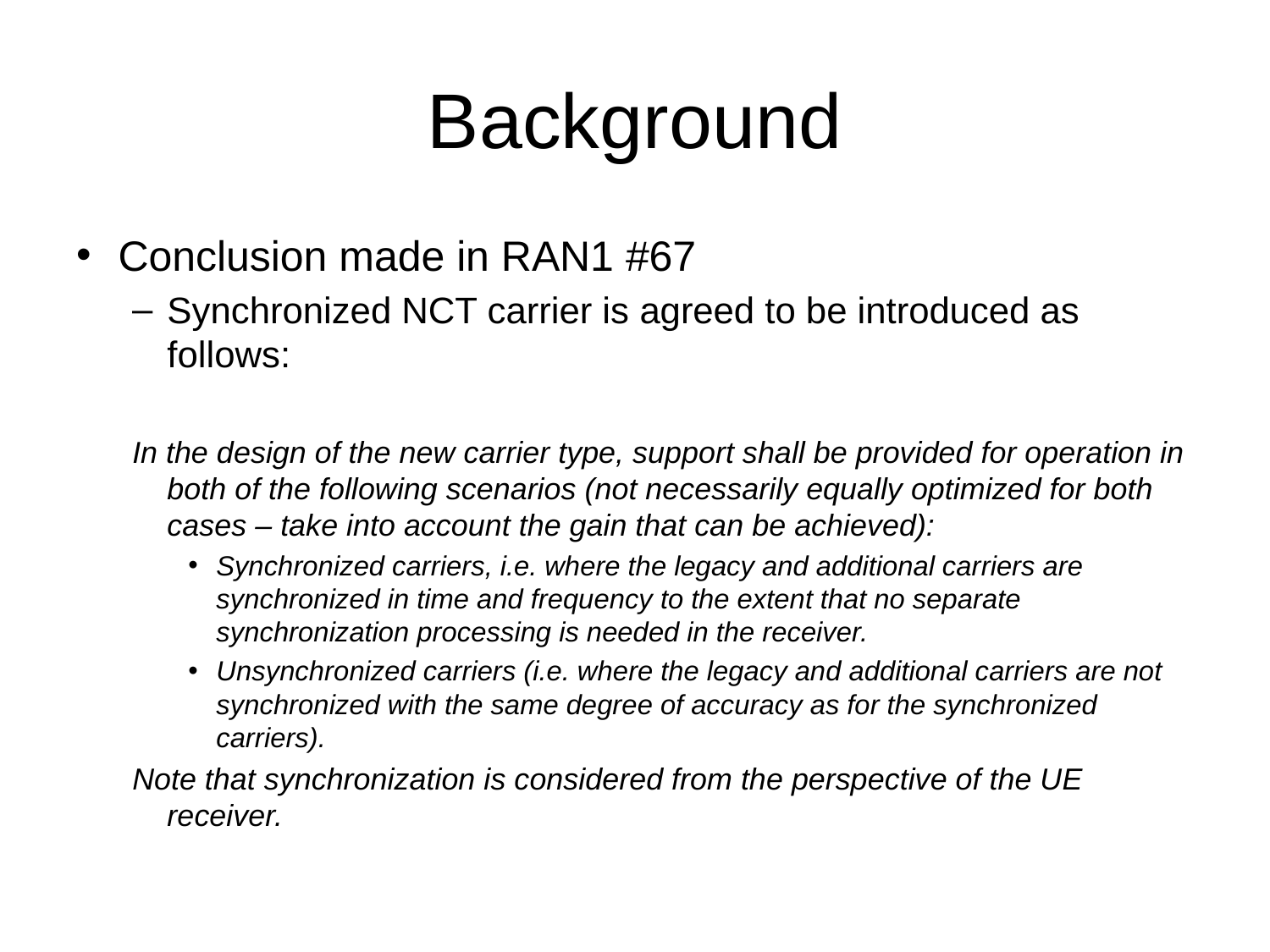

# Background
Conclusion made in RAN1 #67
Synchronized NCT carrier is agreed to be introduced as follows:

In the design of the new carrier type, support shall be provided for operation in both of the following scenarios (not necessarily equally optimized for both cases – take into account the gain that can be achieved):
Synchronized carriers, i.e. where the legacy and additional carriers are synchronized in time and frequency to the extent that no separate synchronization processing is needed in the receiver.
Unsynchronized carriers (i.e. where the legacy and additional carriers are not synchronized with the same degree of accuracy as for the synchronized carriers).
Note that synchronization is considered from the perspective of the UE receiver.